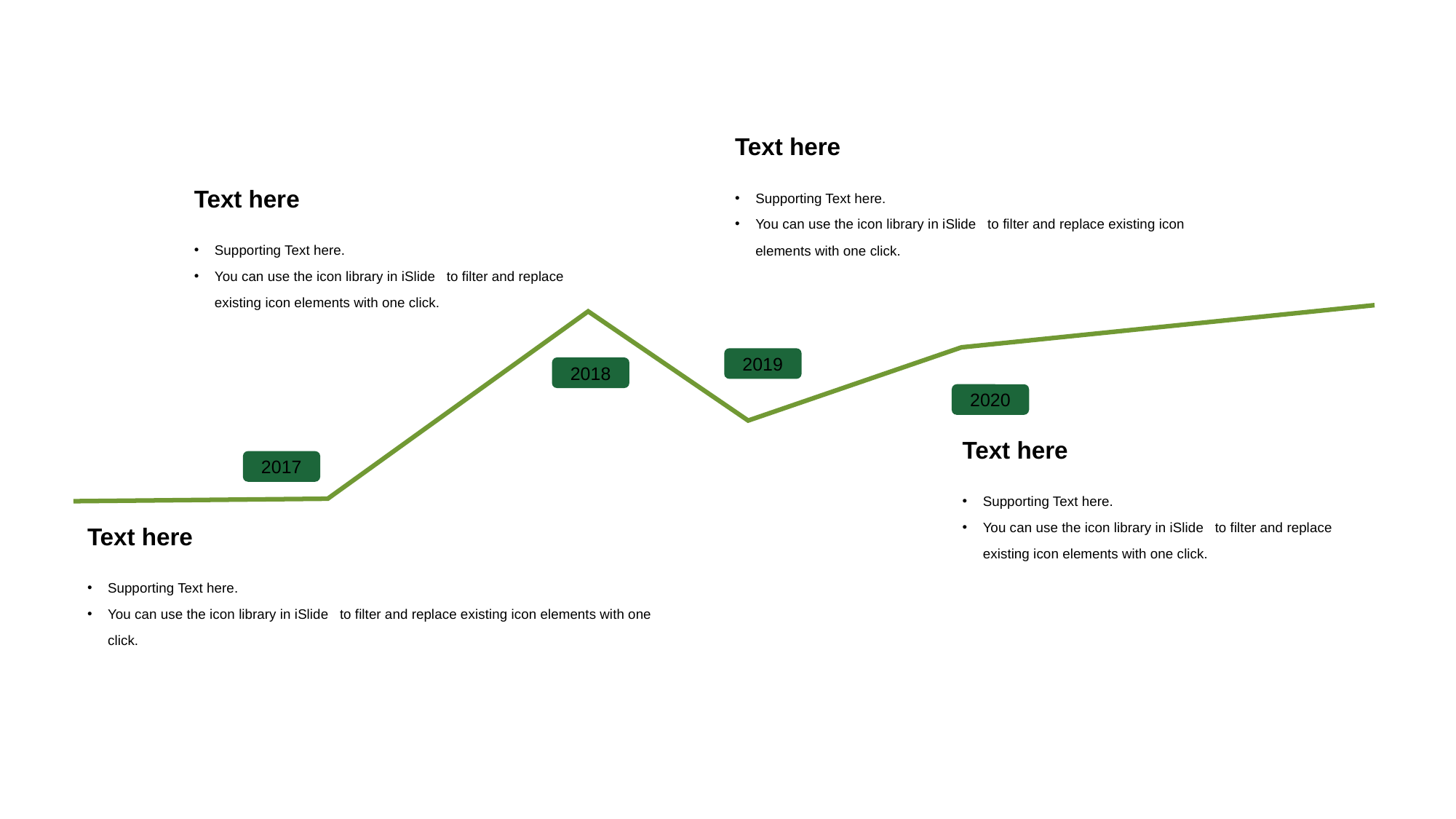

Text here
Text here
Supporting Text here.
You can use the icon library in iSlide   to filter and replace existing icon elements with one click.
Supporting Text here.
You can use the icon library in iSlide   to filter and replace existing icon elements with one click.

2019
2018
2020
Text here
2017
Supporting Text here.
You can use the icon library in iSlide   to filter and replace existing icon elements with one click.
Text here
Supporting Text here.
You can use the icon library in iSlide   to filter and replace existing icon elements with one click.